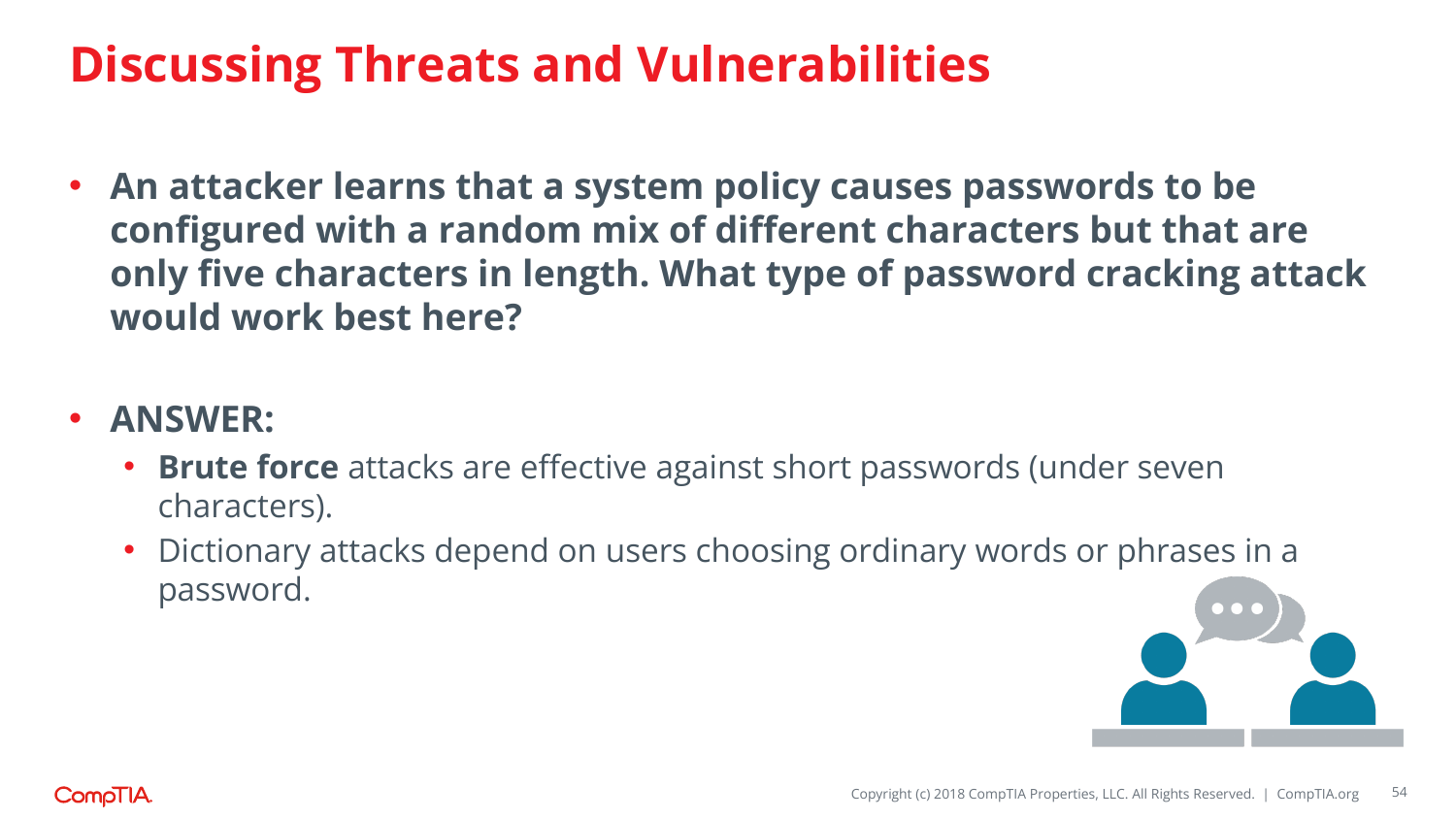

# Discussing Threats and Vulnerabilities
An attacker learns that a system policy causes passwords to be configured with a random mix of different characters but that are only five characters in length. What type of password cracking attack would work best here?

ANSWER:
Brute force attacks are effective against short passwords (under seven characters).
Dictionary attacks depend on users choosing ordinary words or phrases in a password.

54